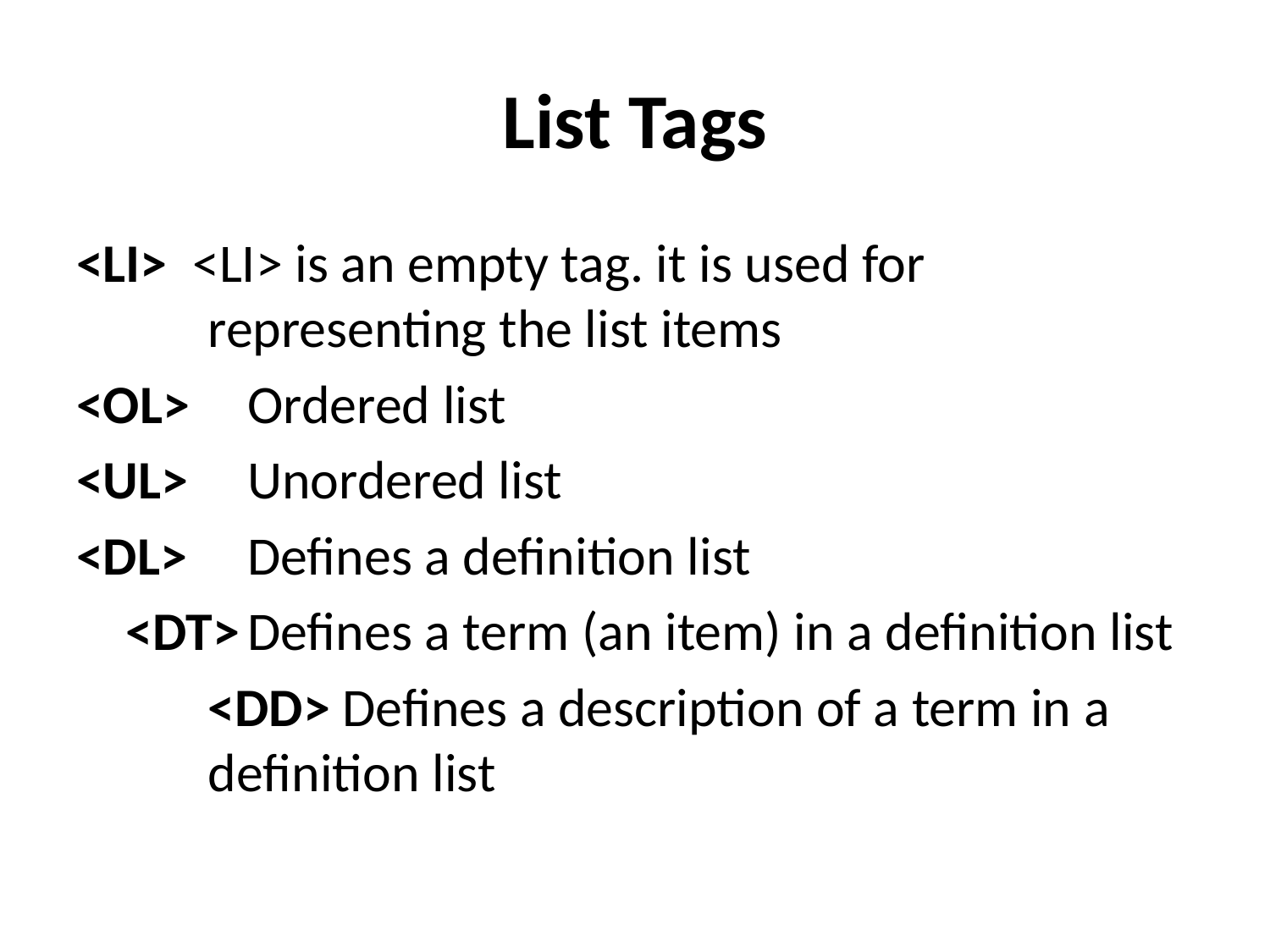

# List Tags
<LI>  <LI> is an empty tag. it is used for     representing the list items
<OL>	Ordered list
<UL>	Unordered list
<DL>	Defines a definition list
		<DT>	Defines a term (an item) in a definition list
	<DD> Defines a description of a term in a definition list